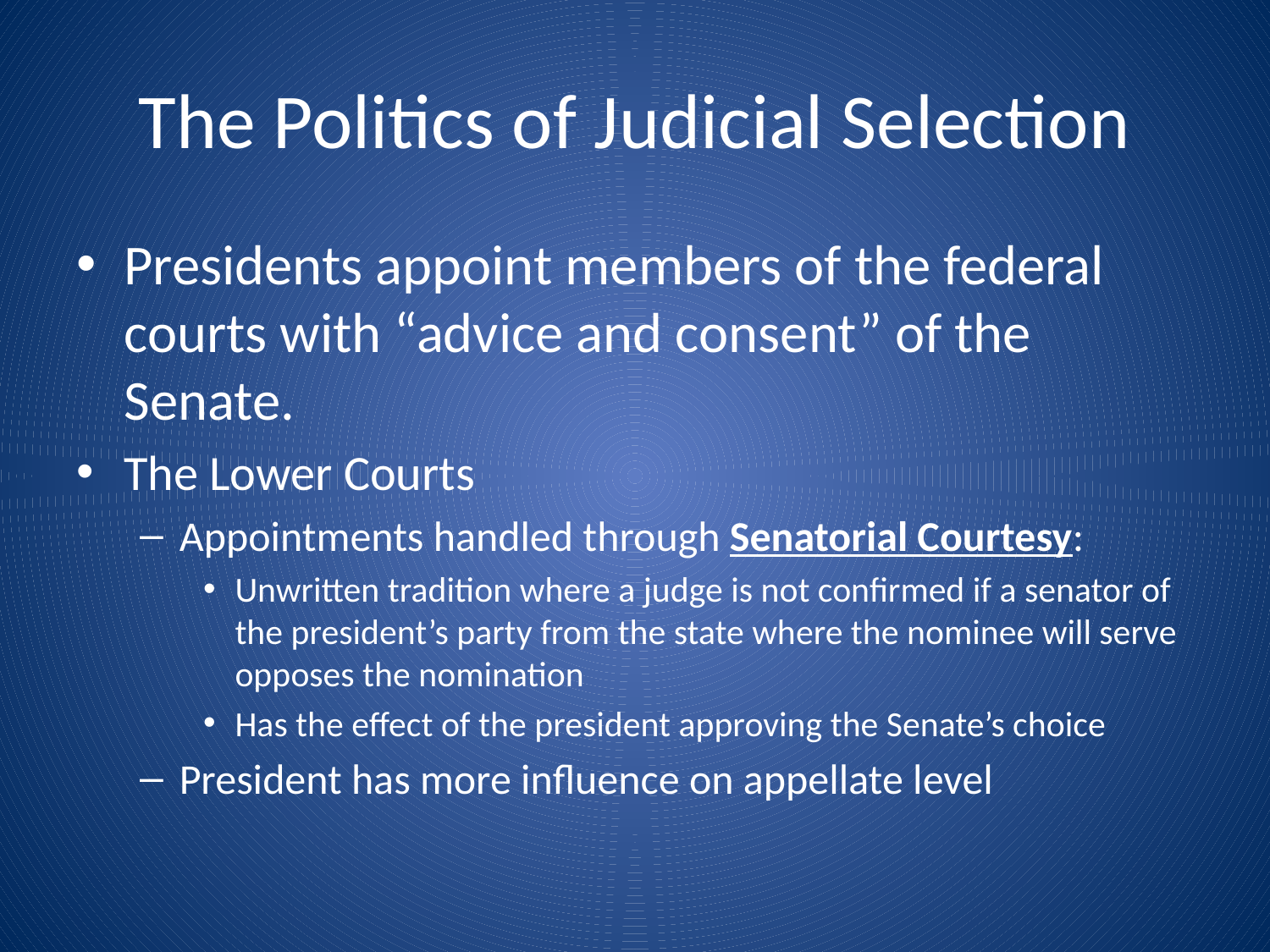

# The Politics of Judicial Selection
Presidents appoint members of the federal courts with “advice and consent” of the Senate.
The Lower Courts
Appointments handled through Senatorial Courtesy:
Unwritten tradition where a judge is not confirmed if a senator of the president’s party from the state where the nominee will serve opposes the nomination
Has the effect of the president approving the Senate’s choice
President has more influence on appellate level